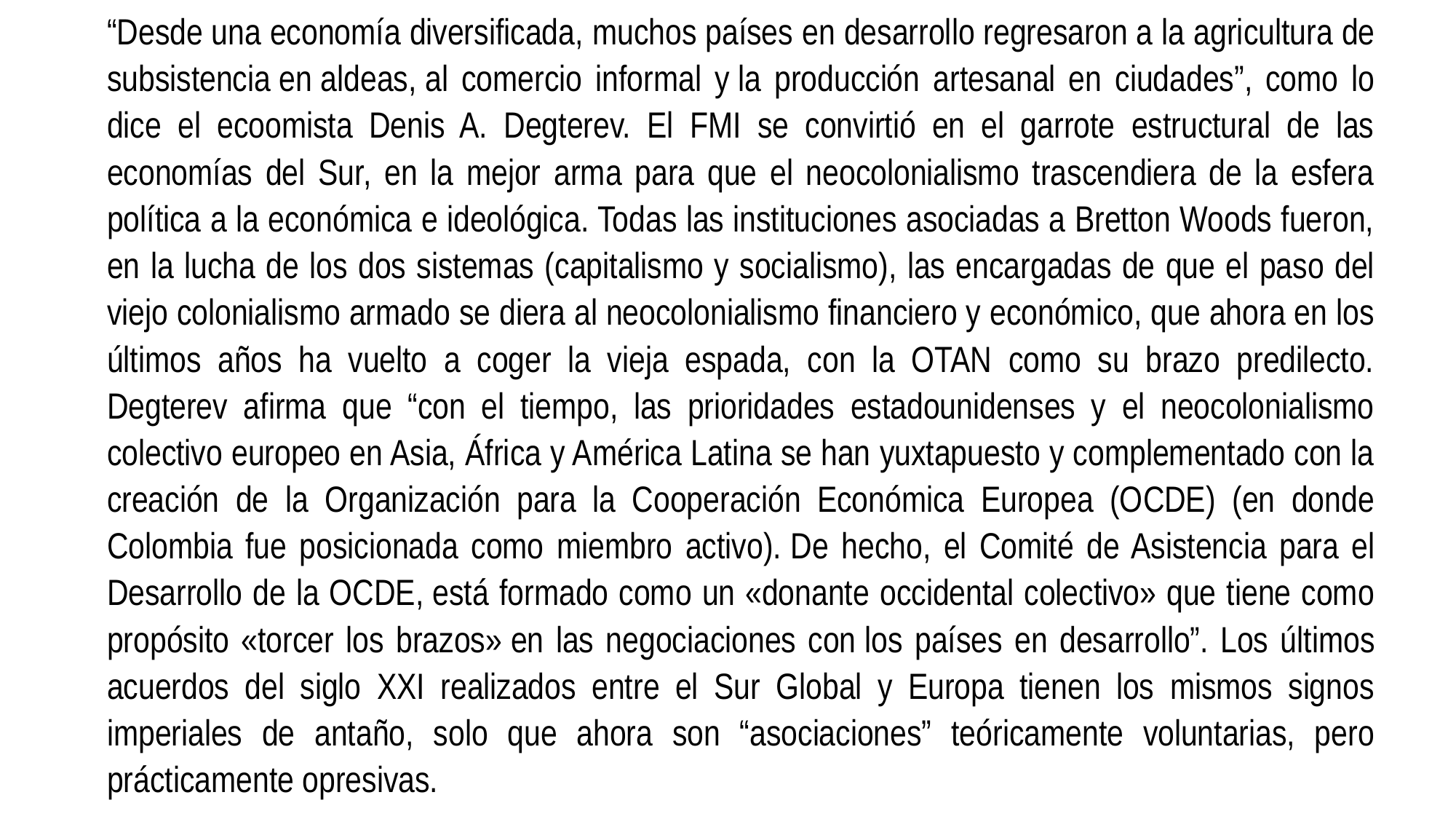

“Desde una economía diversificada, muchos países en desarrollo regresaron a la agricultura de subsistencia en aldeas, al comercio informal y la producción artesanal en ciudades”, como lo dice el ecoomista Denis A. Degterev. El FMI se convirtió en el garrote estructural de las economías del Sur, en la mejor arma para que el neocolonialismo trascendiera de la esfera política a la económica e ideológica. Todas las instituciones asociadas a Bretton Woods fueron, en la lucha de los dos sistemas (capitalismo y socialismo), las encargadas de que el paso del viejo colonialismo armado se diera al neocolonialismo financiero y económico, que ahora en los últimos años ha vuelto a coger la vieja espada, con la OTAN como su brazo predilecto. Degterev afirma que “con el tiempo, las prioridades estadounidenses y el neocolonialismo colectivo europeo en Asia, África y América Latina se han yuxtapuesto y complementado con la creación de la Organización para la Cooperación Económica Europea (OCDE) (en donde Colombia fue posicionada como miembro activo). De hecho, el Comité de Asistencia para el Desarrollo de la OCDE, está formado como un «donante occidental colectivo» que tiene como propósito «torcer los brazos» en las negociaciones con los países en desarrollo”. Los últimos acuerdos del siglo XXI realizados entre el Sur Global y Europa tienen los mismos signos imperiales de antaño, solo que ahora son “asociaciones” teóricamente voluntarias, pero prácticamente opresivas.